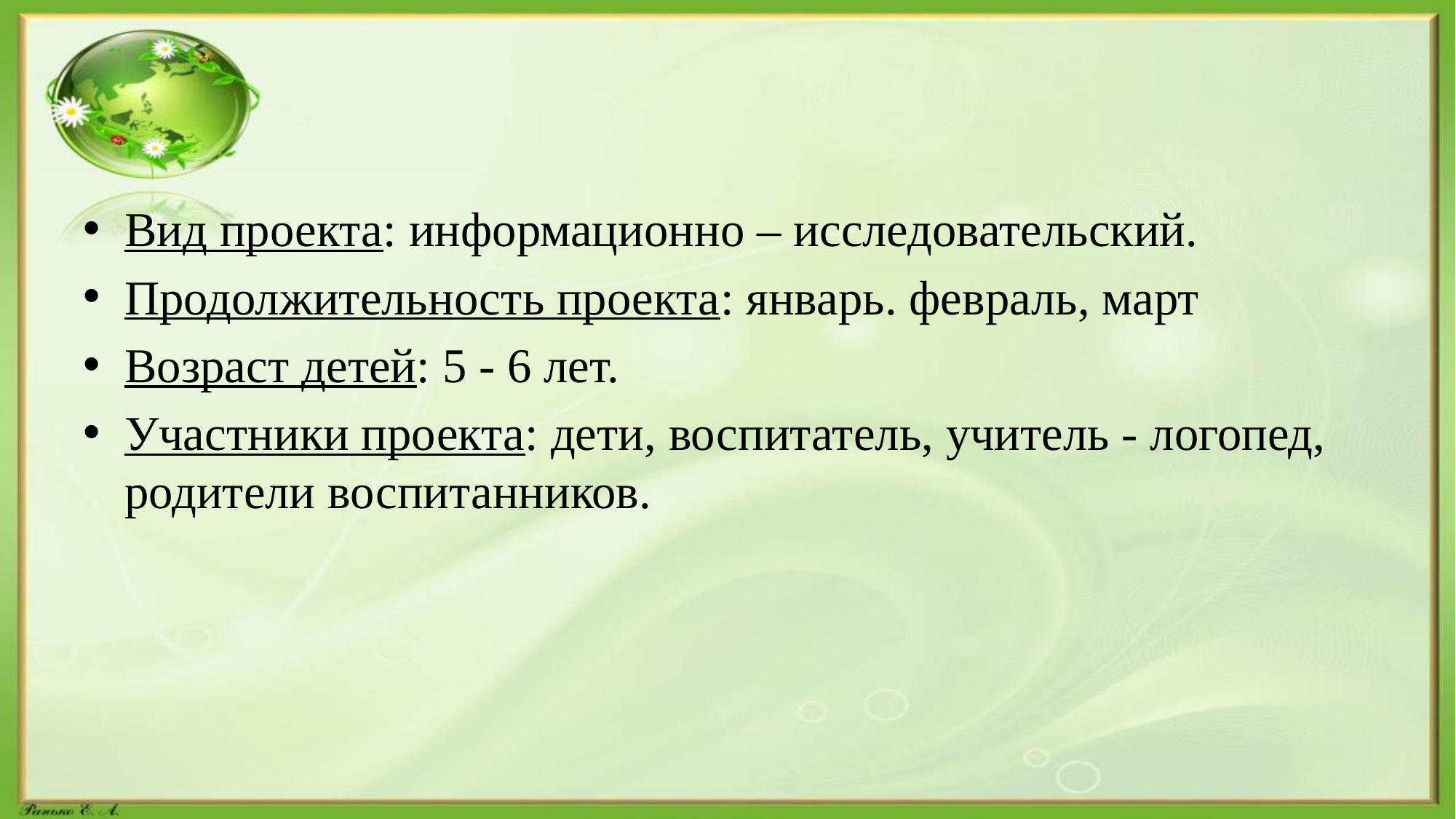

#
Вид проекта: информационно – исследовательский.
Продолжительность проекта: январь. февраль, март
Возраст детей: 5 - 6 лет.
Участники проекта: дети, воспитатель, учитель - логопед, родители воспитанников.